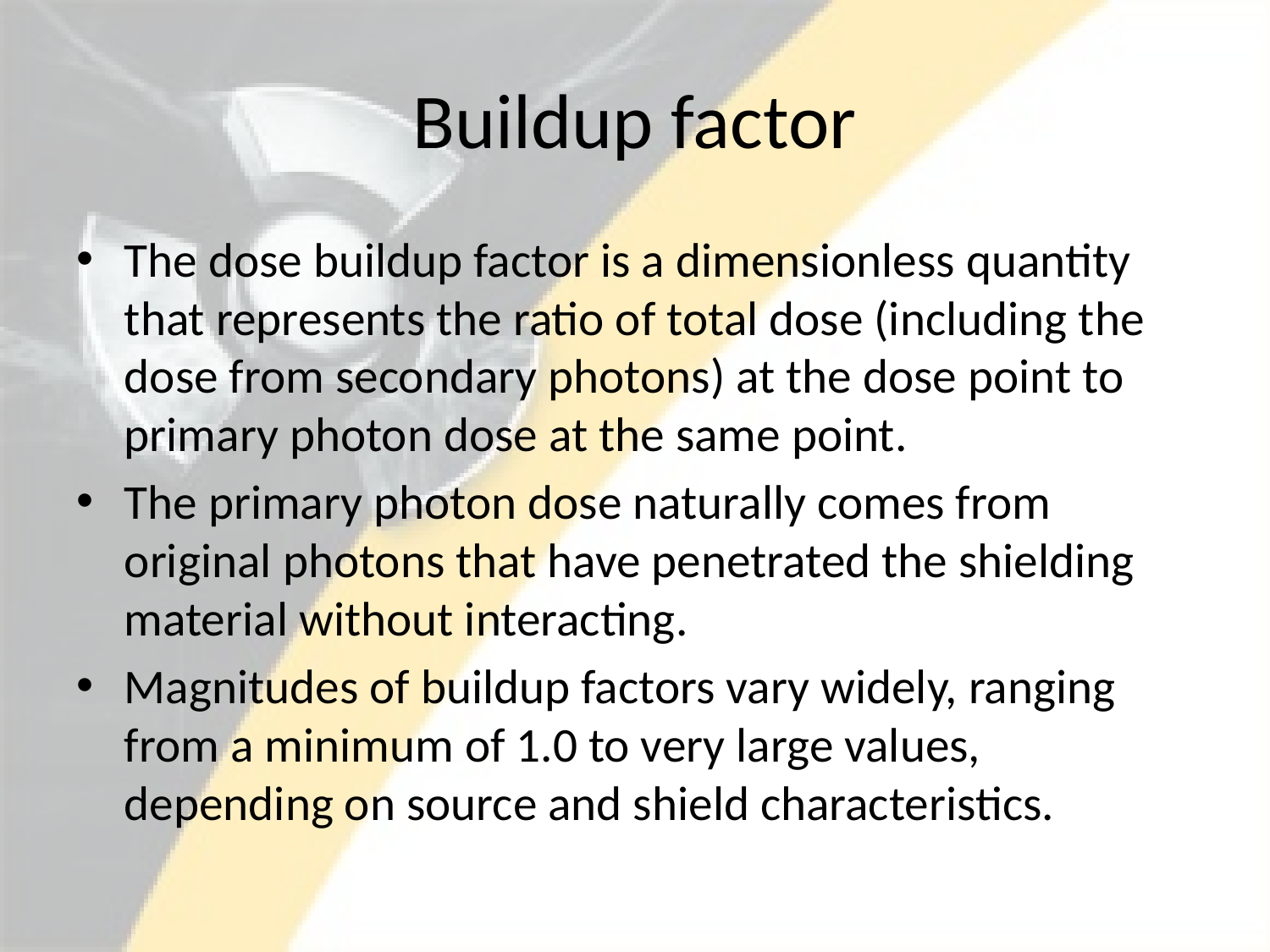

# Buildup factor
The dose buildup factor is a dimensionless quantity that represents the ratio of total dose (including the dose from secondary photons) at the dose point to primary photon dose at the same point.
The primary photon dose naturally comes from original photons that have penetrated the shielding material without interacting.
Magnitudes of buildup factors vary widely, ranging from a minimum of 1.0 to very large values, depending on source and shield characteristics.